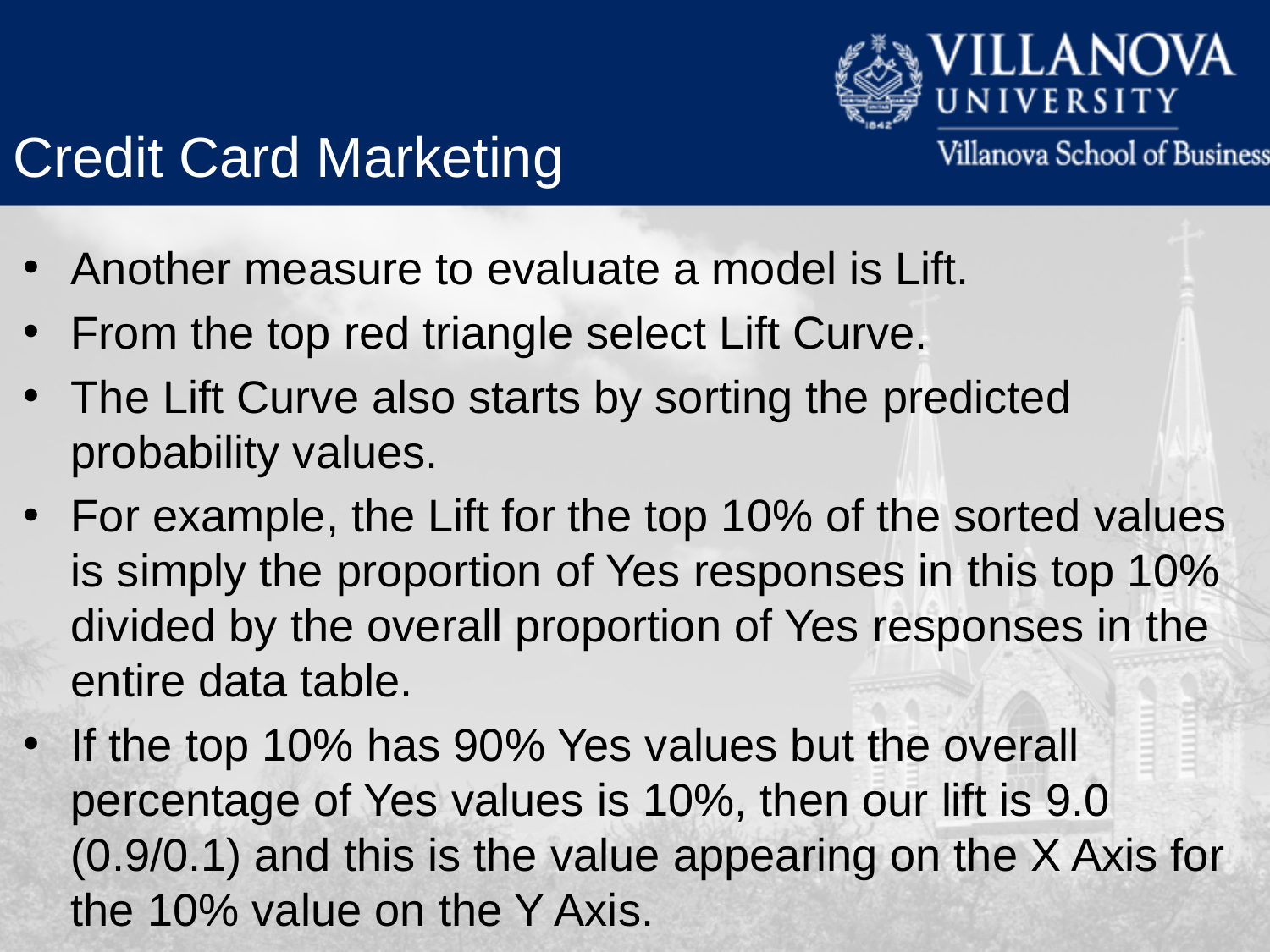

Credit Card Marketing
Another measure to evaluate a model is Lift.
From the top red triangle select Lift Curve.
The Lift Curve also starts by sorting the predicted probability values.
For example, the Lift for the top 10% of the sorted values is simply the proportion of Yes responses in this top 10% divided by the overall proportion of Yes responses in the entire data table.
If the top 10% has 90% Yes values but the overall percentage of Yes values is 10%, then our lift is 9.0 (0.9/0.1) and this is the value appearing on the X Axis for the 10% value on the Y Axis.